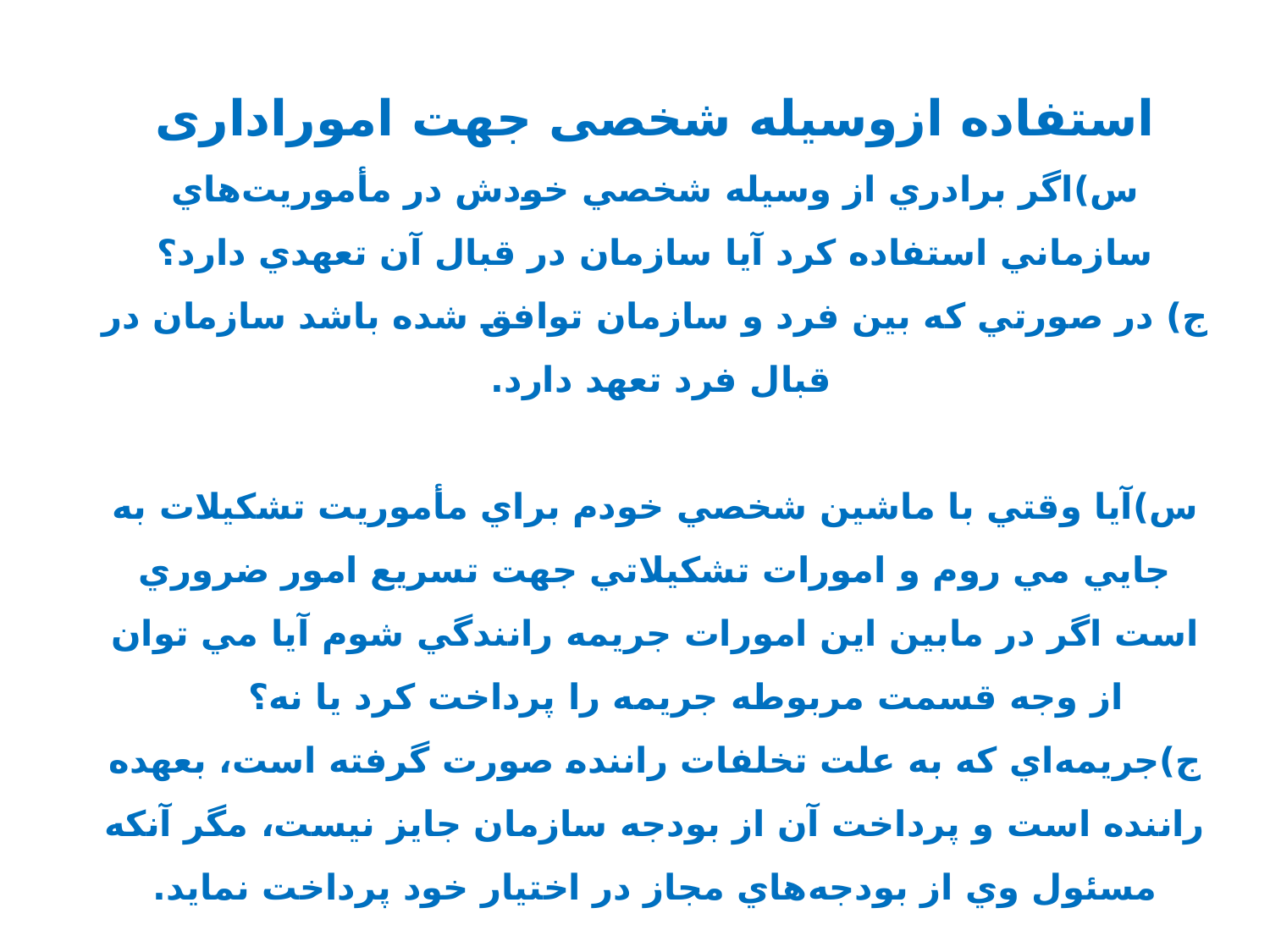

استفاده ازوسیله شخصی جهت اموراداری
س)اگر برادري از وسيله شخصي خودش در مأموريت‌هاي سازماني استفاده كرد آيا سازمان در قبال آن تعهدي دارد؟
ج) در صورتي كه بين فرد و سازمان توافق شده باشد سازمان در قبال فرد تعهد دارد.

س)آيا وقتي با ماشين شخصي خودم براي مأموريت تشكيلات به جايي مي روم و امورات تشكيلاتي جهت تسريع امور ضروري است اگر در مابين اين امورات جريمه رانندگي شوم آيا مي توان از وجه قسمت مربوطه جريمه را پرداخت كرد يا نه؟
ج)جريمه‌اي كه به علت تخلفات راننده صورت گرفته است، بعهده راننده است و پرداخت آن از بودجه سازمان جايز نيست، مگر آنكه مسئول وي از بودجه‌هاي مجاز در اختيار خود پرداخت نمايد.